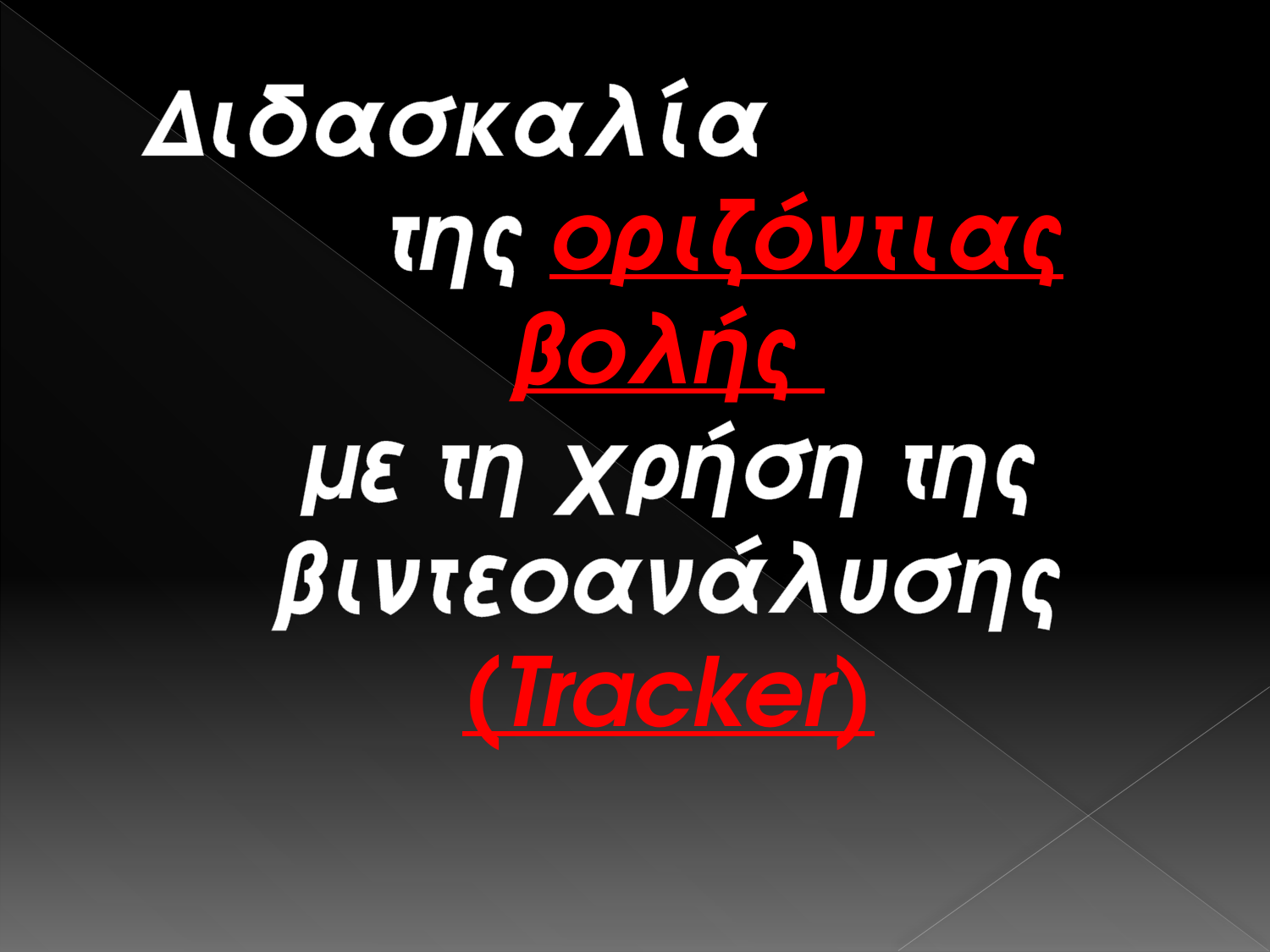

# Διδασκαλία                     της οριζόντιας βολής με τη χρήση της βιντεοανάλυσης (Tracker)